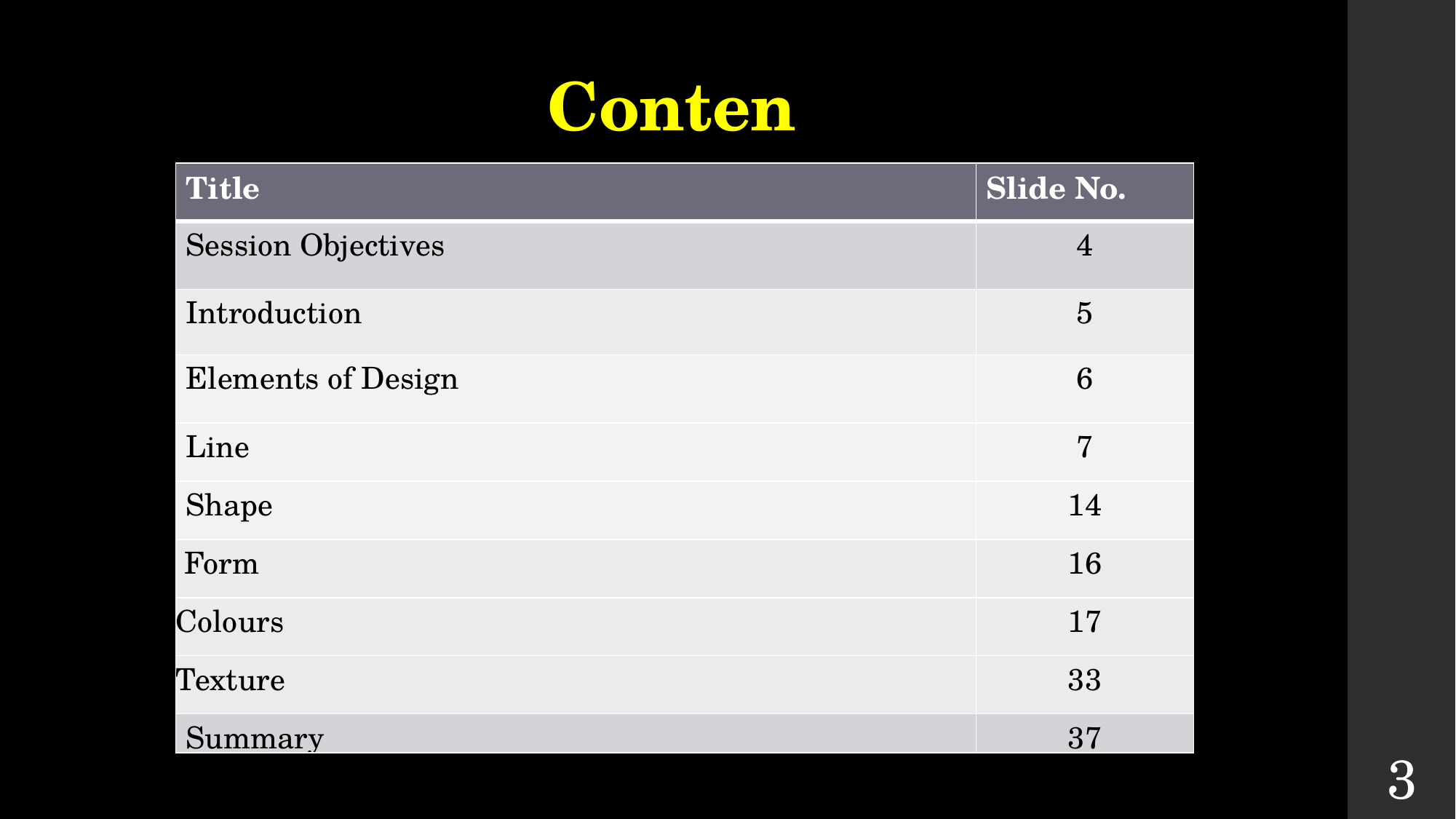

Content
| Title | Slide No. |
| --- | --- |
| Session Objectives | 4 |
| Introduction | 5 |
| Elements of Design | 6 |
| Line | 7 |
| Shape | 14 |
| Form | 16 |
| Colours | 17 |
| Texture | 33 |
| Summary | 37 |
3